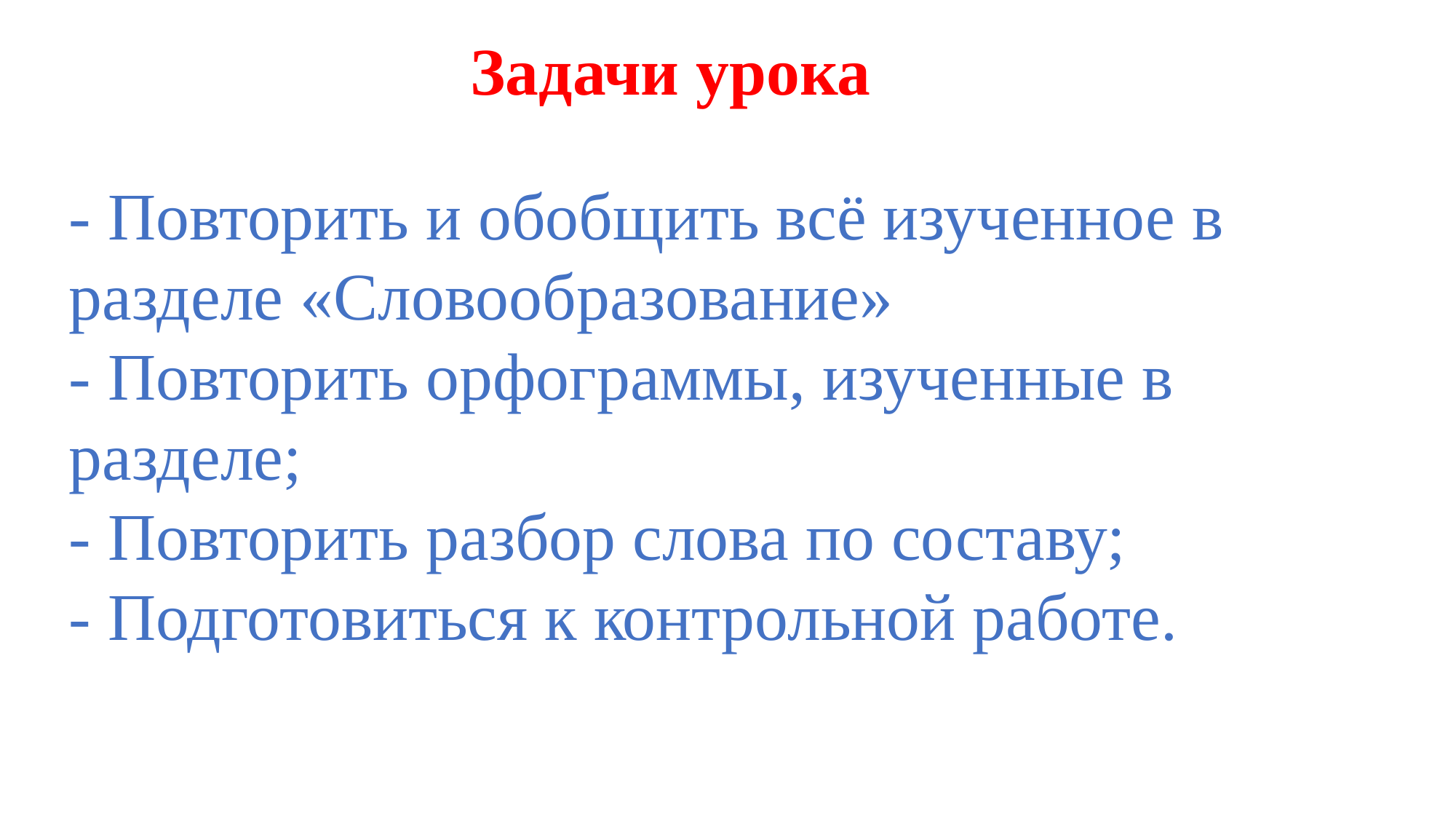

Задачи урока
- Повторить и обобщить всё изученное в разделе «Словообразование»
- Повторить орфограммы, изученные в разделе;
- Повторить разбор слова по составу;
- Подготовиться к контрольной работе.